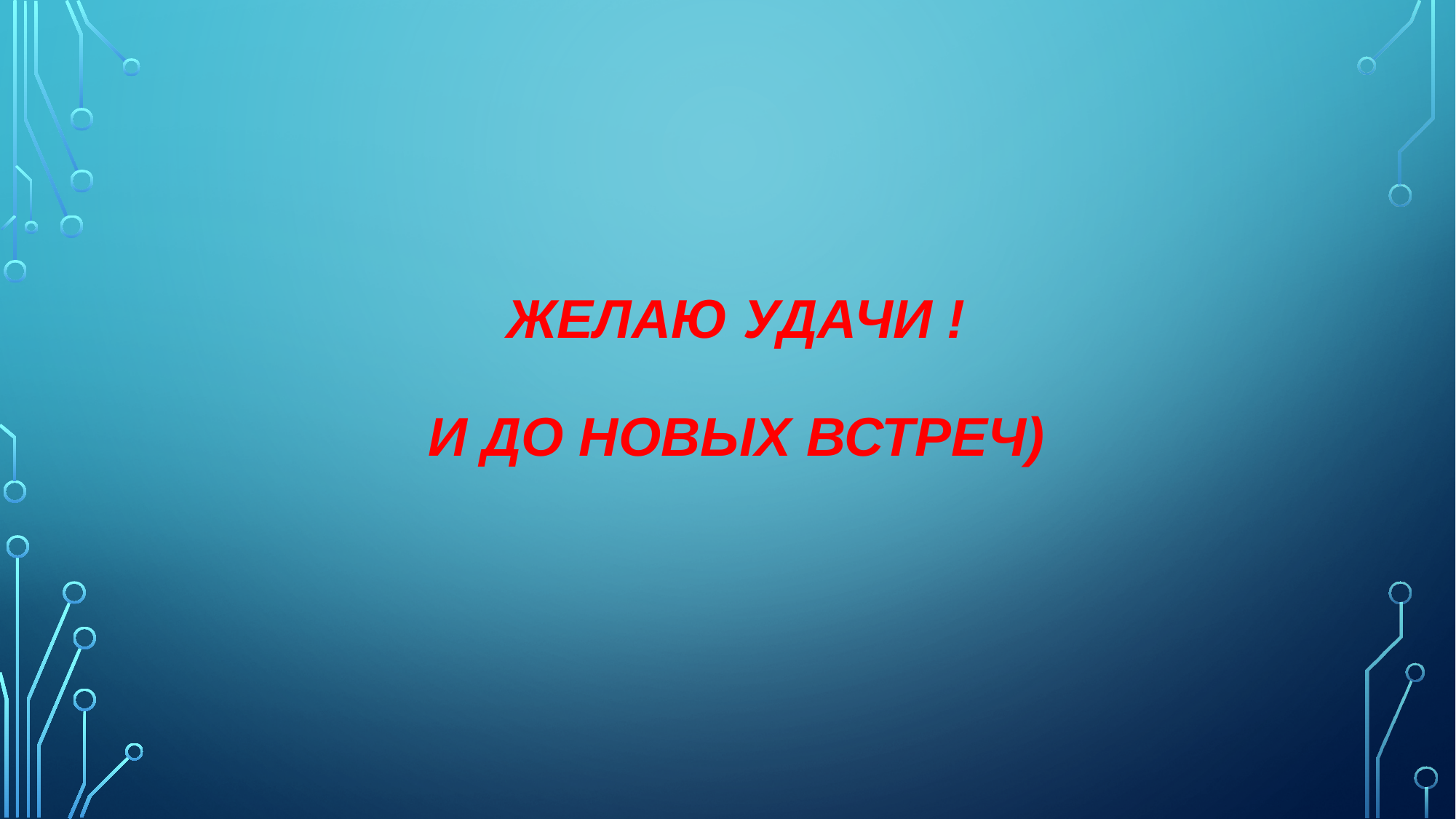

# Желаю удачи ! и до новых встреч)